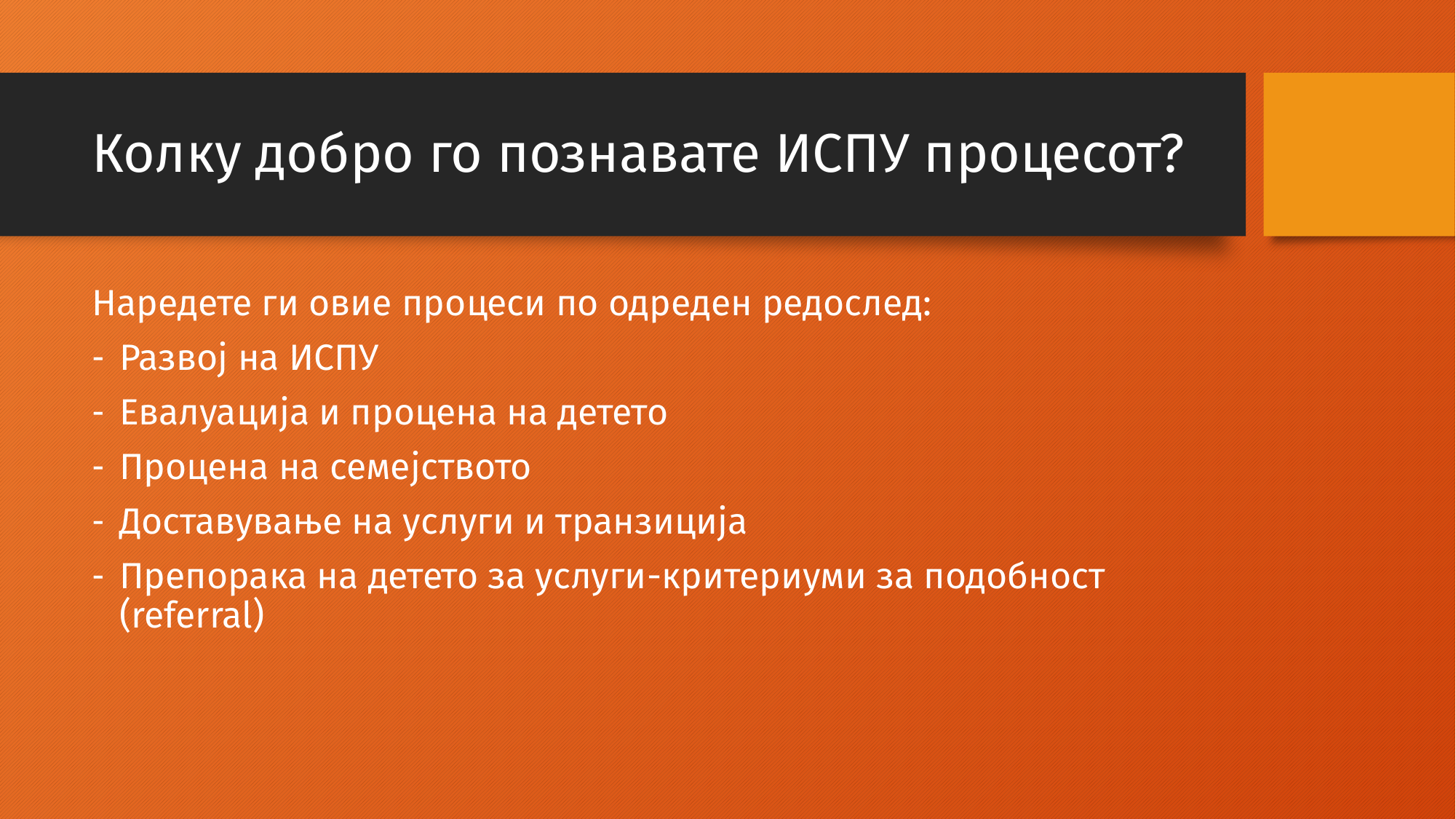

# Колку добро го познавате ИСПУ процесот?
Наредете ги овие процеси по одреден редослед:
Развој на ИСПУ
Евалуација и процена на детето
Процена на семејството
Доставување на услуги и транзиција
Препорака на детето за услуги-критериуми за подобност (referral)